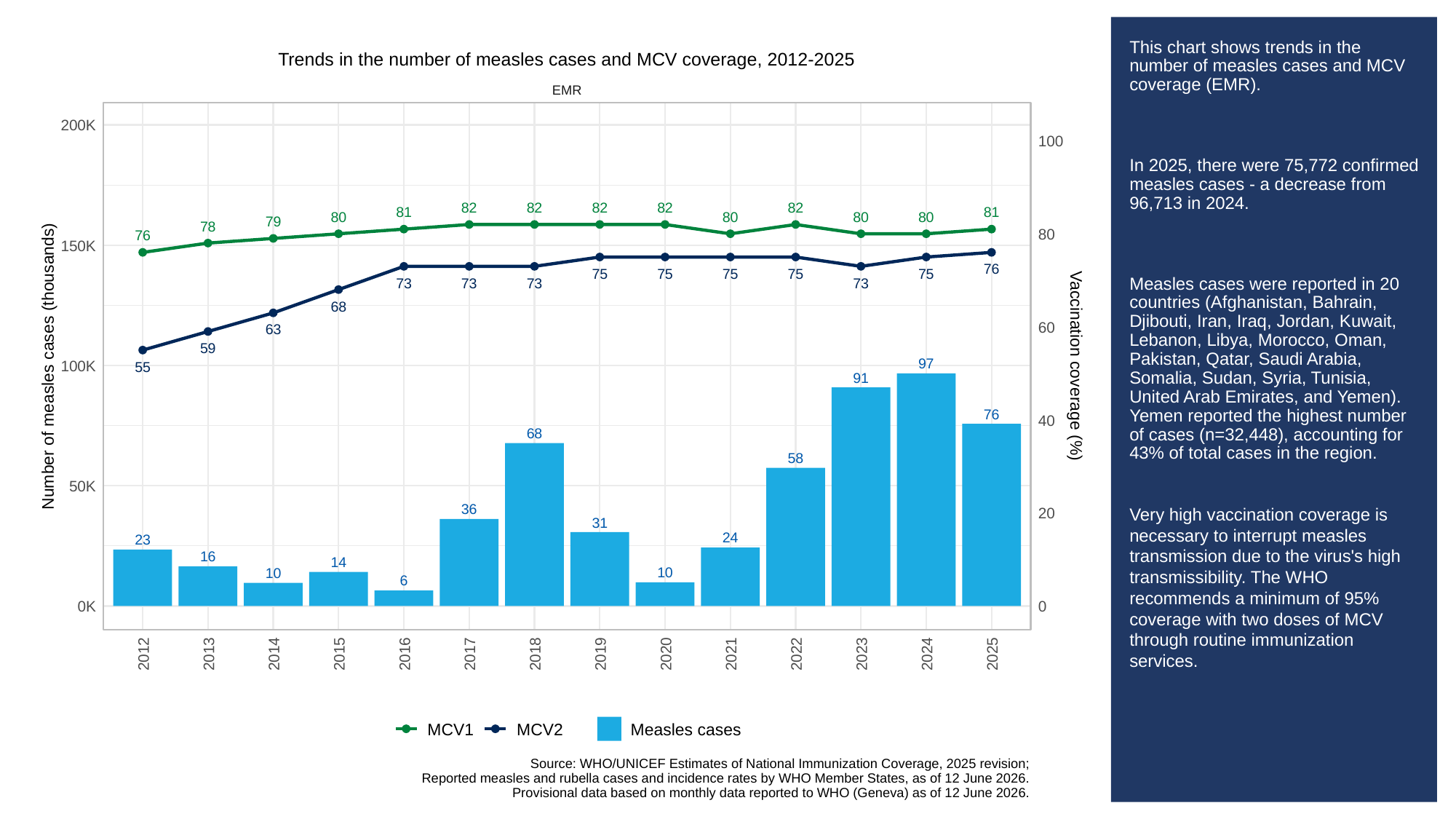

# This chart shows trends in the number of measles cases and MCV coverage (EMR).

In 2025, there were 75,772 confirmed measles cases - a decrease from 96,713 in 2024.

Measles cases were reported in 20 countries (Afghanistan, Bahrain, Djibouti, Iran, Iraq, Jordan, Kuwait, Lebanon, Libya, Morocco, Oman, Pakistan, Qatar, Saudi Arabia, Somalia, Sudan, Syria, Tunisia, United Arab Emirates, and Yemen). Yemen reported the highest number of cases (n=32,448), accounting for 43% of total cases in the region.

Very high vaccination coverage is necessary to interrupt measles transmission due to the virus's high transmissibility. The WHO recommends a minimum of 95% coverage with two doses of MCV through routine immunization services.

Trends in the number of measles cases and MCV coverage, 2012-2025
EMR

200K

100

82
82
82
82
82
81
81
80
80
80
80
79
78

80
76

150K

76
75
75
75
75
75
73
73
73
73

68

60
63

59

97
100K
Number of measles cases (thousands)
Vaccination coverage (%)
55

91

76
40

68

58

50K

36
20
31

24
23

16
14

10
10

6

0K
0

2012
2013
2014
2015
2016
2017
2018
2019
2020
2021
2022
2023
2024
2025

MCV1
MCV2
Measles cases

Source: WHO/UNICEF Estimates of National Immunization Coverage, 2025 revision;
Reported measles and rubella cases and incidence rates by WHO Member States, as of 12 June 2026.
Provisional data based on monthly data reported to WHO (Geneva) as of 12 June 2026.